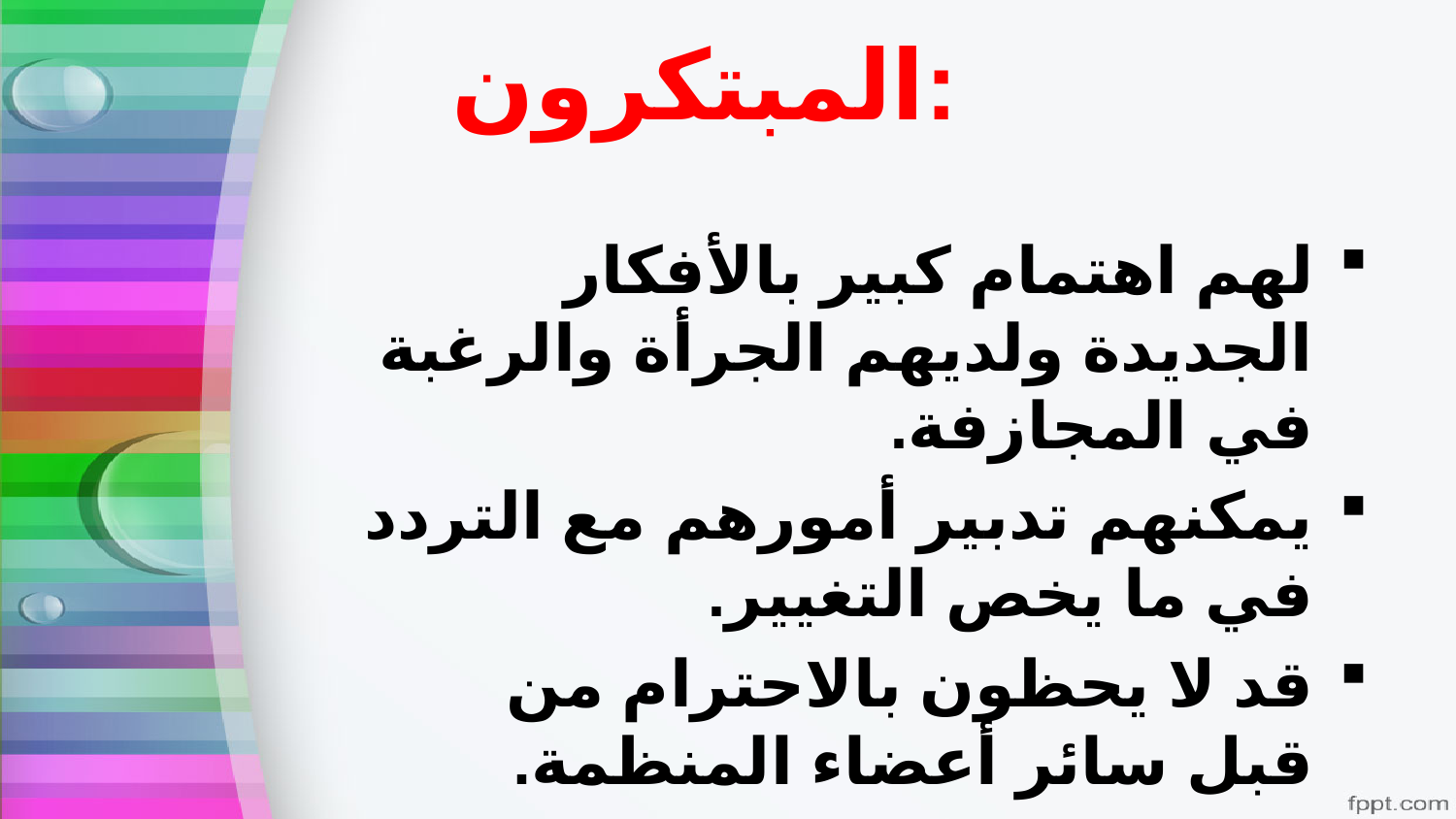

# المبتكرون:
لهم اهتمام كبير بالأفكار الجديدة ولديهم الجرأة والرغبة في المجازفة.
يمكنهم تدبير أمورهم مع التردد في ما يخص التغيير.
قد لا يحظون بالاحترام من قبل سائر أعضاء المنظمة.